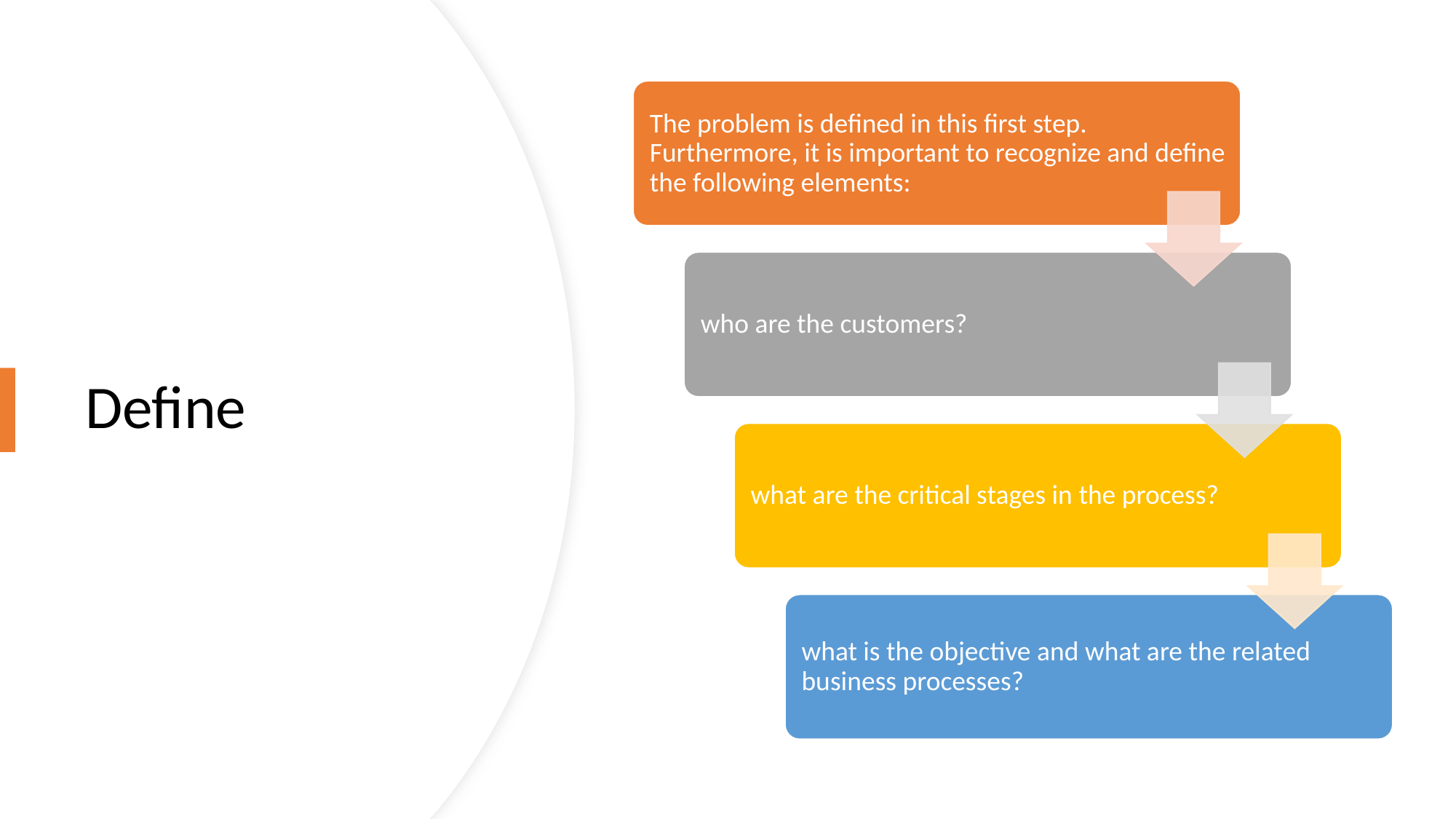

The problem is defined in this first step. Furthermore, it is important to recognize and define the following elements:
who are the customers?
what are the critical stages in the process?
what is the objective and what are the related business processes?

# Define